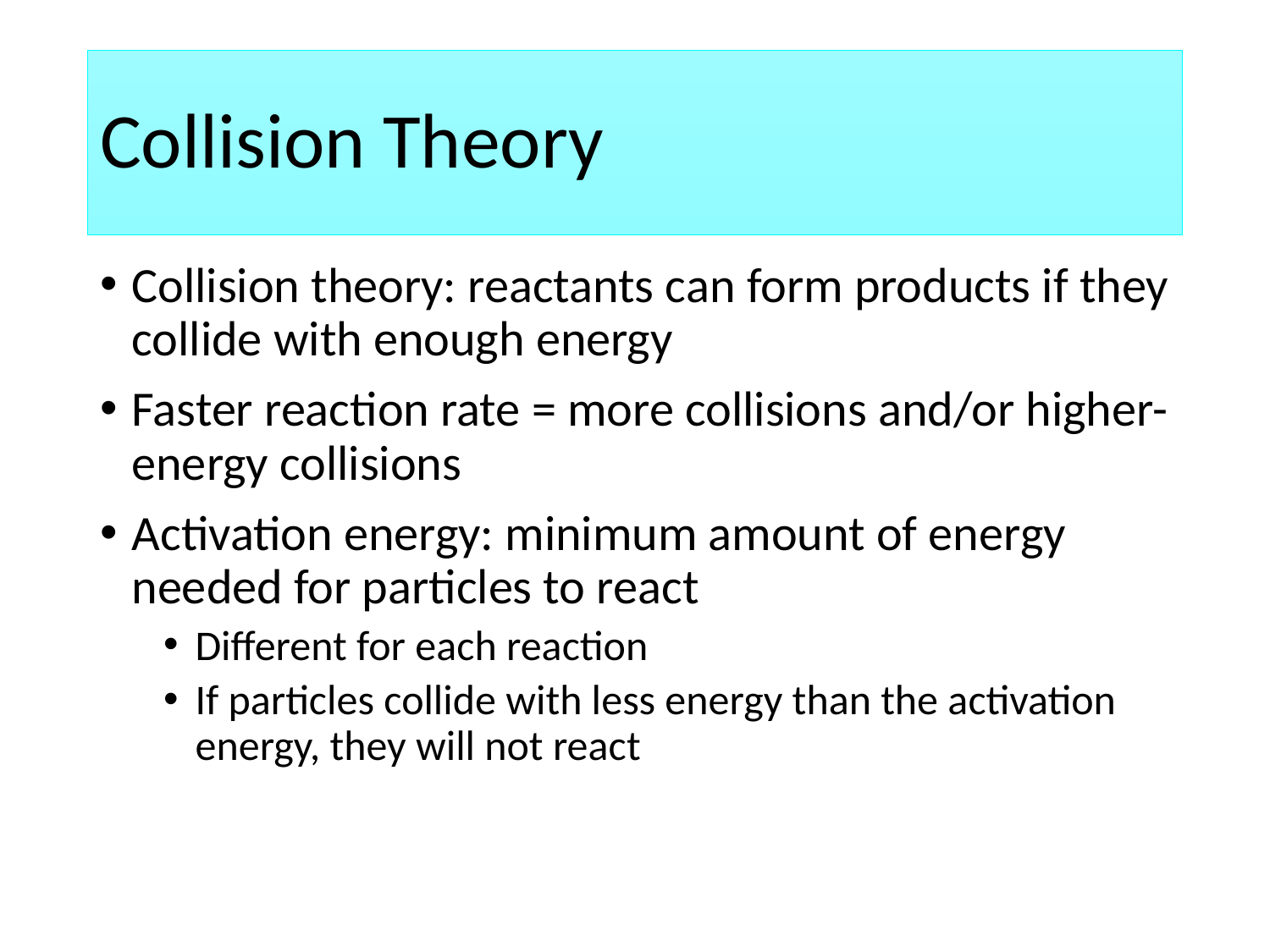

# Collision Theory
Collision theory: reactants can form products if they collide with enough energy
Faster reaction rate = more collisions and/or higher-energy collisions
Activation energy: minimum amount of energy needed for particles to react
Different for each reaction
If particles collide with less energy than the activation energy, they will not react